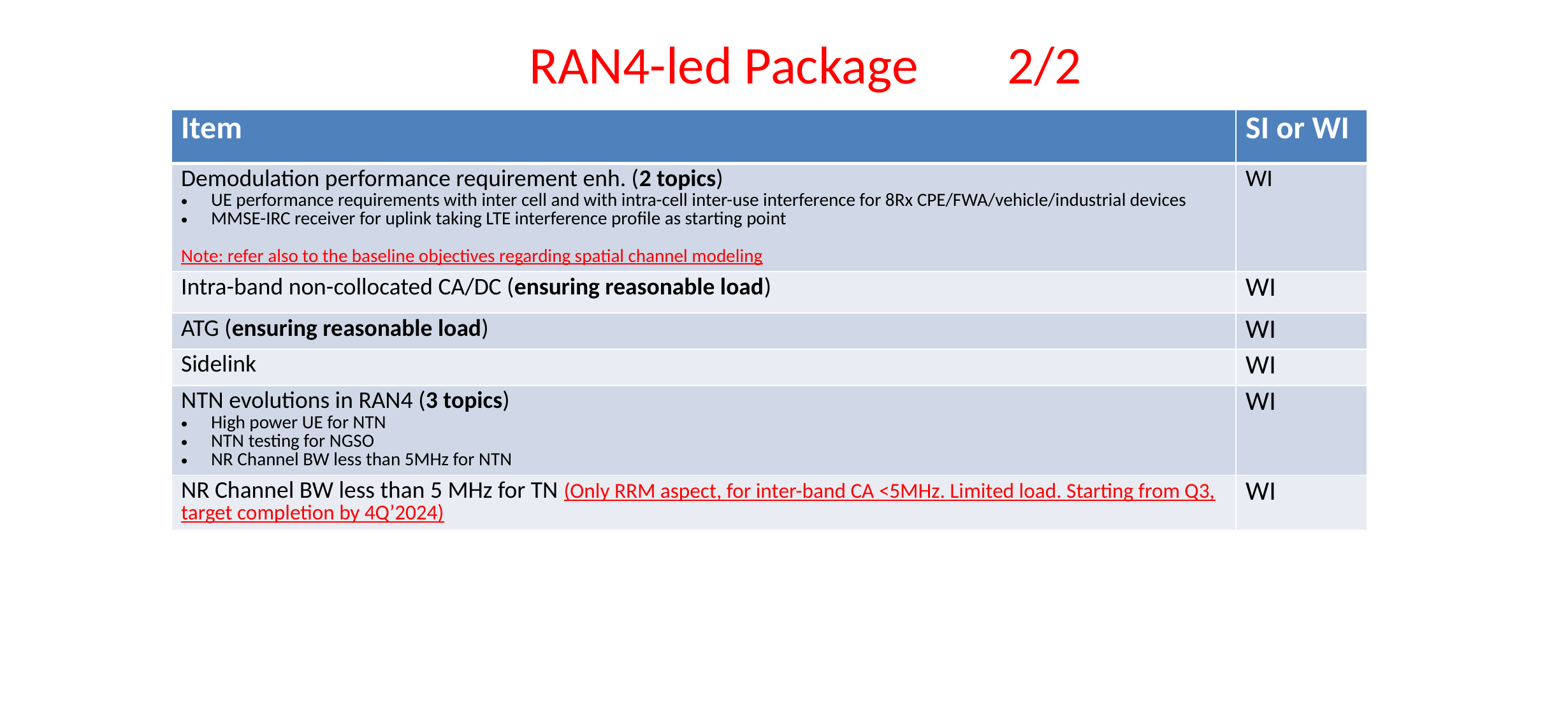

# RAN4-led Package	2/2
| Item | SI or WI |
| --- | --- |
| Demodulation performance requirement enh. (2 topics) UE performance requirements with inter cell and with intra-cell inter-use interference for 8Rx CPE/FWA/vehicle/industrial devices MMSE-IRC receiver for uplink taking LTE interference profile as starting point Note: refer also to the baseline objectives regarding spatial channel modeling | WI |
| Intra-band non-collocated CA/DC (ensuring reasonable load) | WI |
| ATG (ensuring reasonable load) | WI |
| Sidelink | WI |
| NTN evolutions in RAN4 (3 topics) High power UE for NTN NTN testing for NGSO NR Channel BW less than 5MHz for NTN | WI |
| NR Channel BW less than 5 MHz for TN (Only RRM aspect, for inter-band CA <5MHz. Limited load. Starting from Q3, target completion by 4Q’2024) | WI |